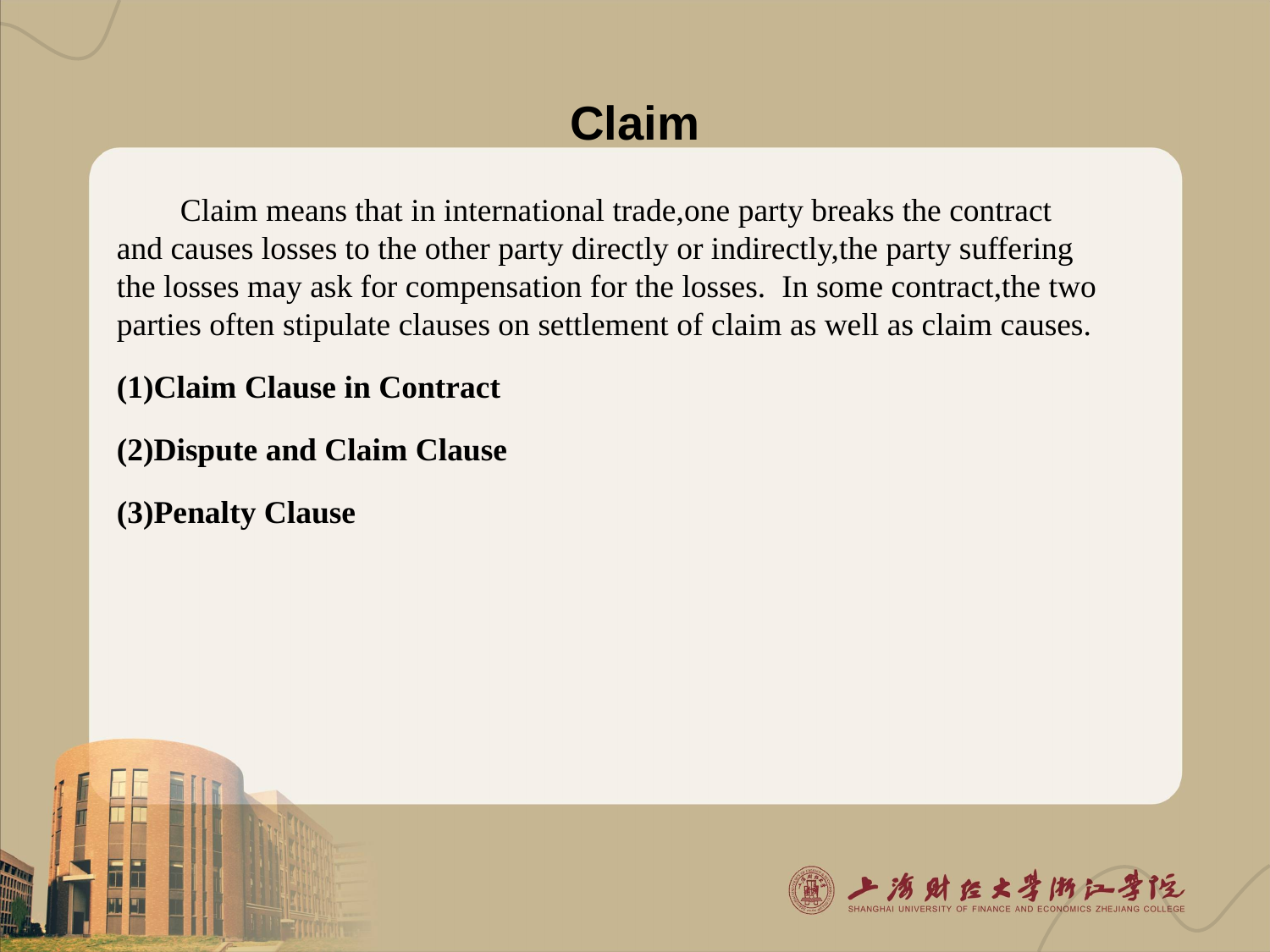

# Claim
Claim means that in international trade,one party breaks the contract and causes losses to the other party directly or indirectly,the party suffering the losses may ask for compensation for the losses.  In some contract,the two parties often stipulate clauses on settlement of claim as well as claim causes.
(1)Claim Clause in Contract
(2)Dispute and Claim Clause
(3)Penalty Clause